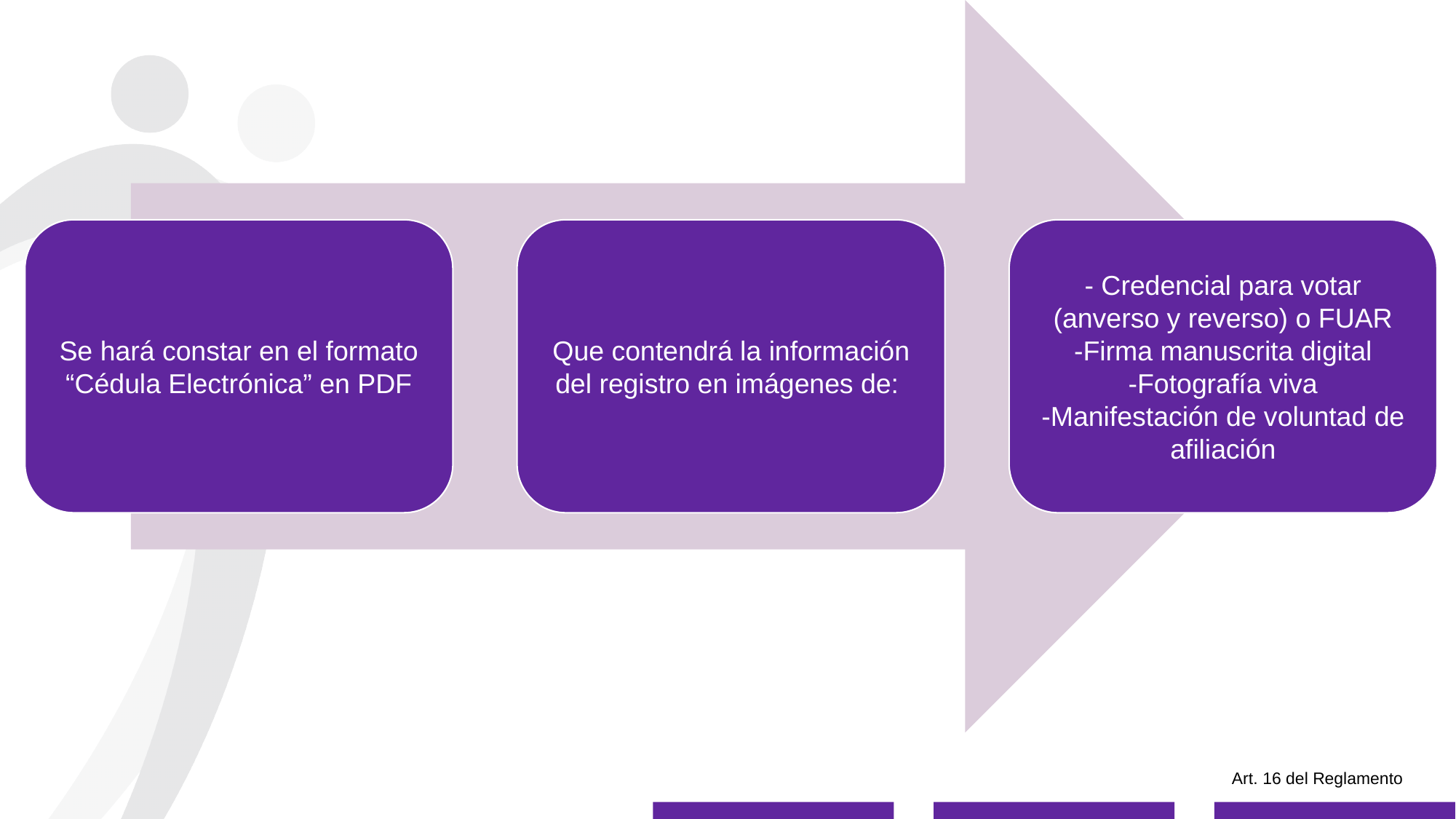

Se hará constar en el formato “Cédula Electrónica” en PDF
Que contendrá la información del registro en imágenes de:
- Credencial para votar (anverso y reverso) o FUAR
-Firma manuscrita digital
-Fotografía viva
-Manifestación de voluntad de afiliación
Art. 16 del Reglamento